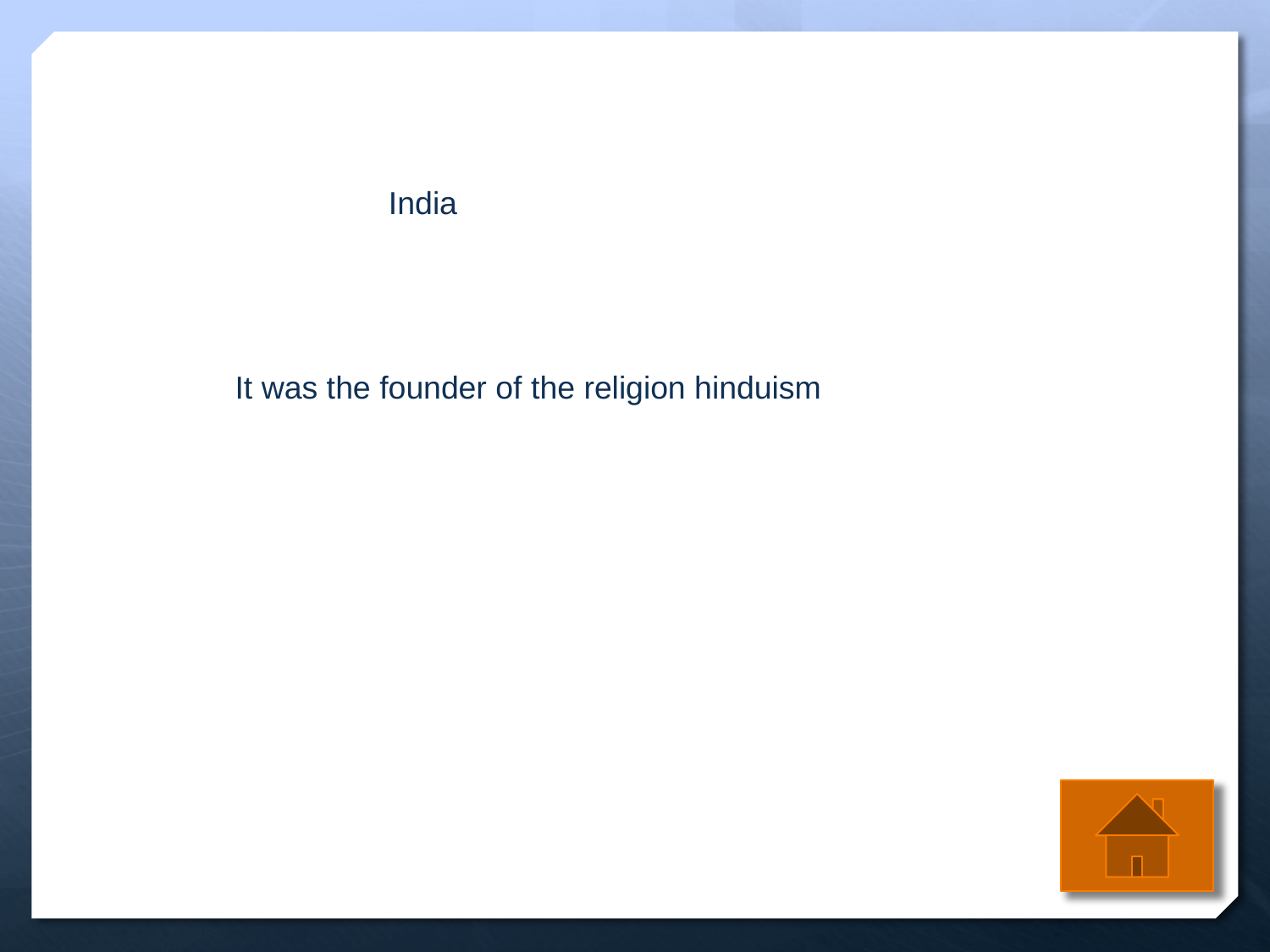

India
It was the founder of the religion hinduism